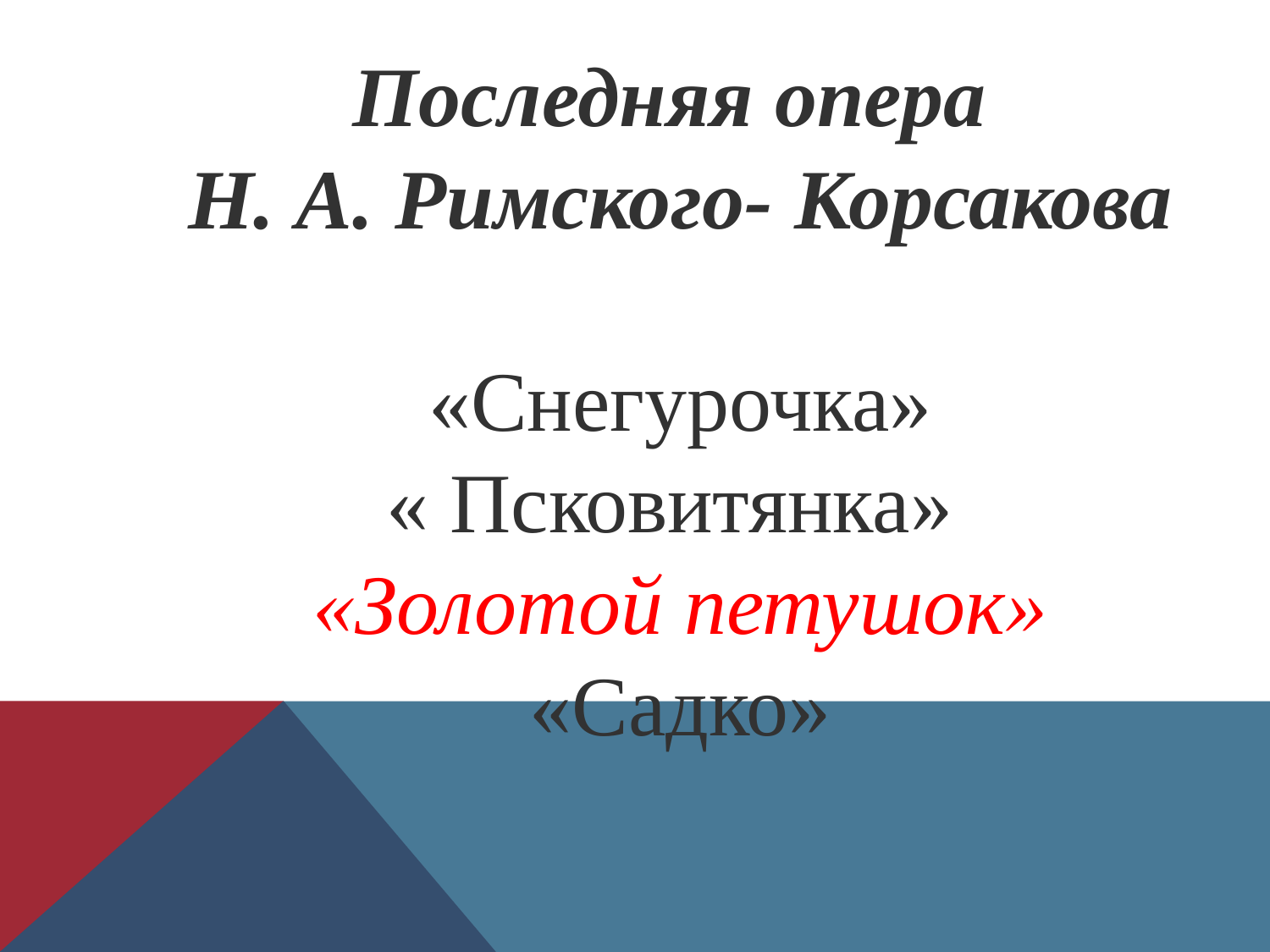

Последняя опера
Н. А. Римского- Корсакова
«Снегурочка»
« Псковитянка»
«Золотой петушок»
«Садко»